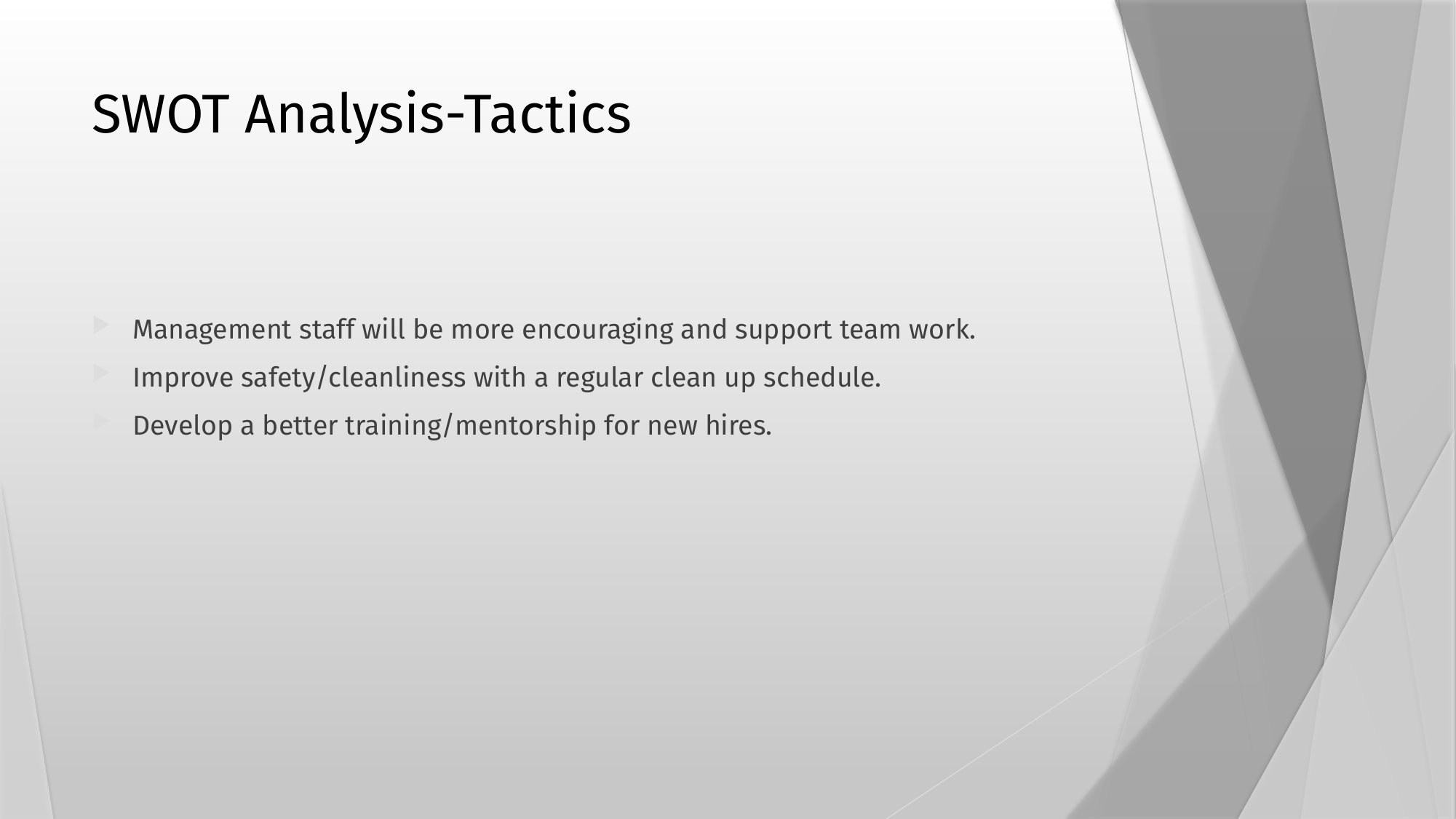

# SWOT Analysis-Tactics

Management staff will be more encouraging and support team work.
Improve safety/cleanliness with a regular clean up schedule.
Develop a better training/mentorship for new hires.